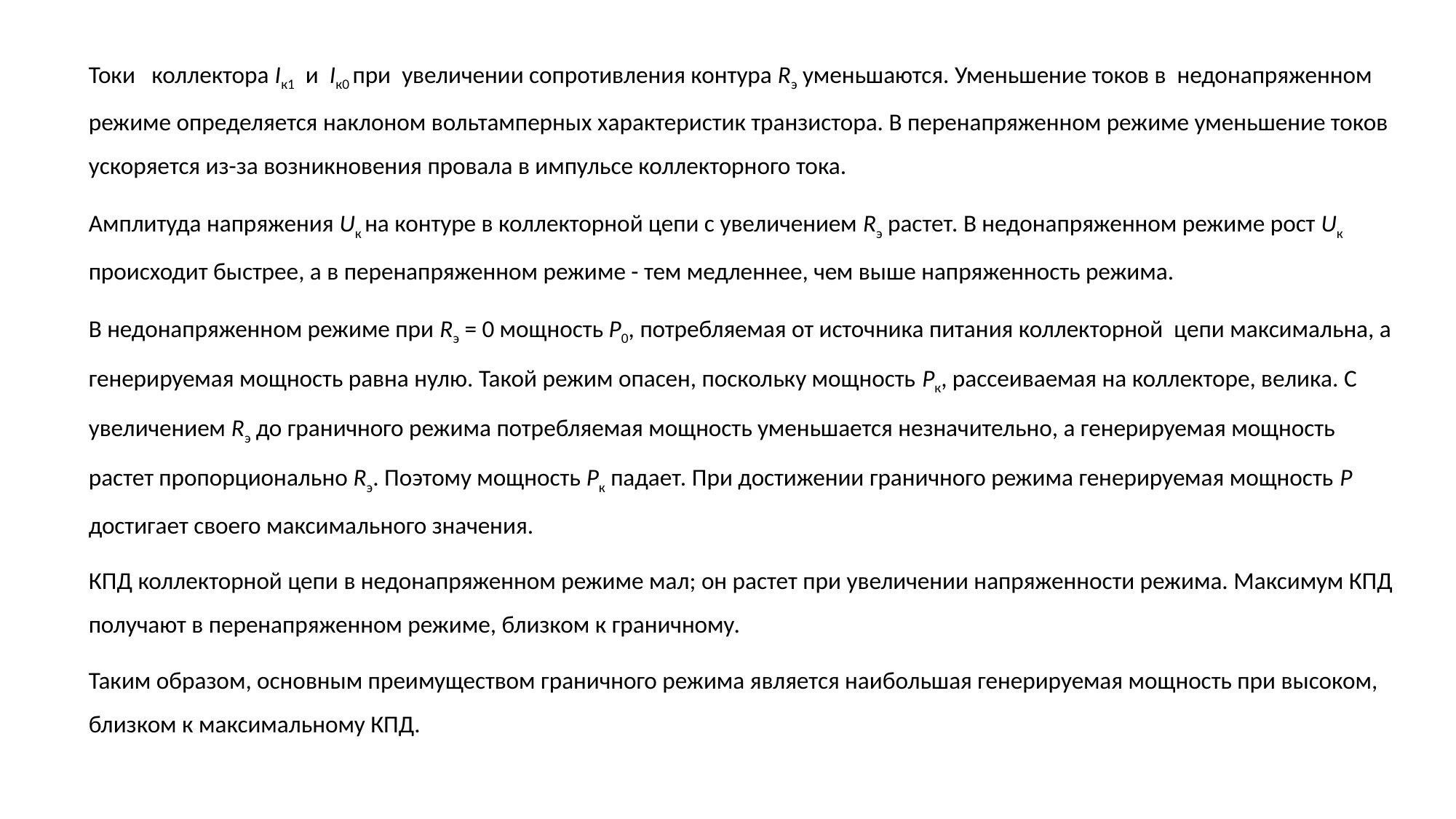

Токи   коллектора Iк1  и  Iк0 при  увеличении сопротивления контура Rэ уменьшаются. Уменьшение токов в  недонапряженном  режиме определяется наклоном вольтамперных характеристик транзистора. В перенапряженном режиме уменьшение токов ускоряется из-за возникновения провала в импульсе коллекторного тока.
Амплитуда напряжения Uк на контуре в коллекторной цепи с увеличением Rэ растет. В недонапряженном режиме рост Uк  происходит быстрее, а в перенапряженном режиме - тем медленнее, чем выше напряженность режима.
В недонапряженном режиме при Rэ = 0 мощность Р0, потребляемая от источника питания коллекторной  цепи максимальна, а генерируемая мощность равна нулю. Такой режим опасен, поскольку мощность Рк, рассеиваемая на коллекторе, велика. С увеличением Rэ до граничного режима потребляемая мощность уменьшается незначительно, а генерируемая мощность растет пропорционально Rэ. Поэтому мощность Рк падает. При достижении граничного режима генерируемая мощность Р достигает своего максимального значения.
КПД коллекторной цепи в недонапряженном режиме мал; он растет при увеличении напряженности режима. Максимум КПД получают в перенапряженном режиме, близком к граничному.
Таким образом, основным преимуществом граничного режима является наибольшая генерируемая мощность при высоком, близком к максимальному КПД.